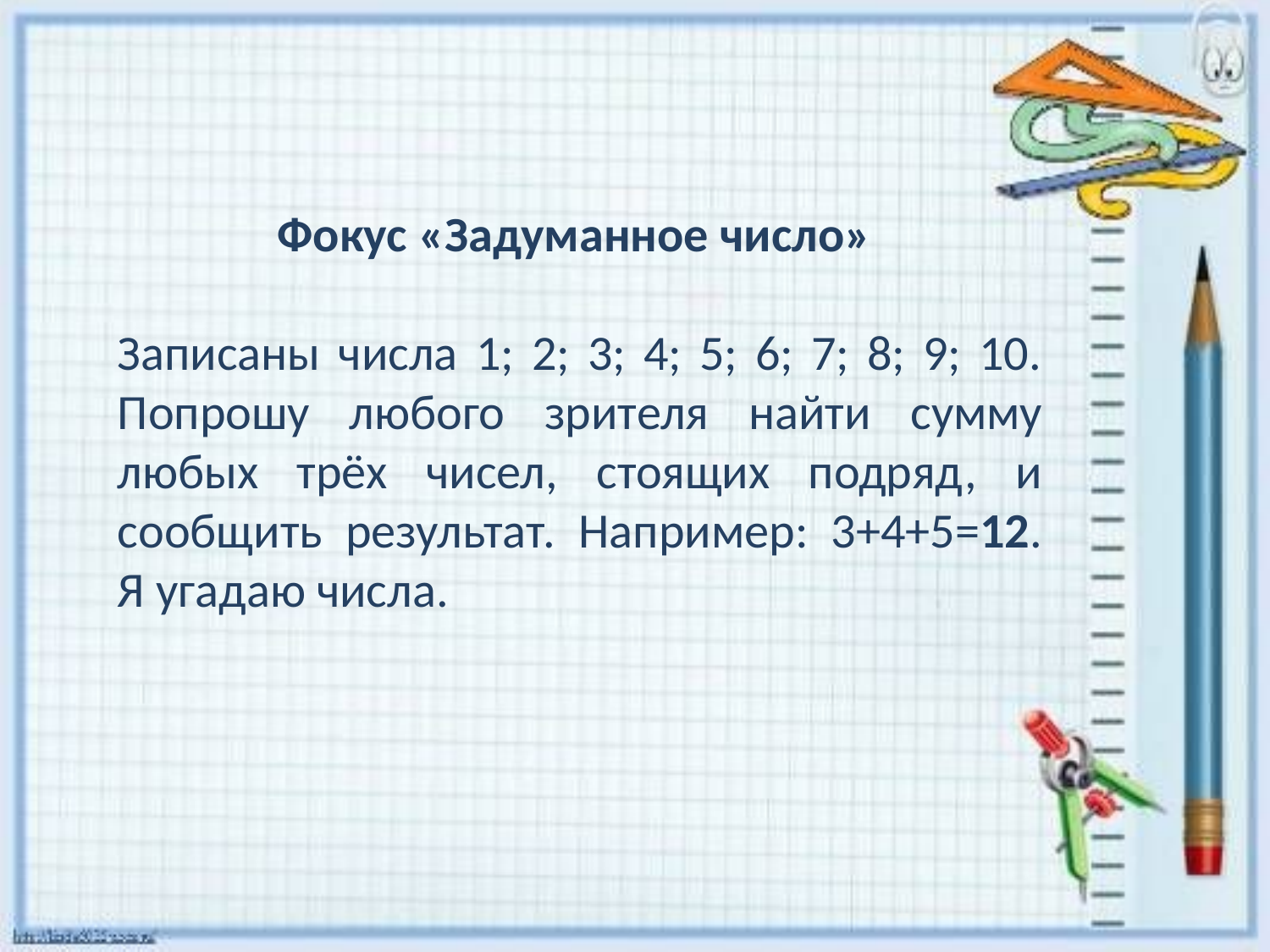

Фокус «Задуманное число»

Записаны числа 1; 2; 3; 4; 5; 6; 7; 8; 9; 10. Попрошу любого зрителя найти сумму любых трёх чисел, стоящих подряд, и сообщить результат. Например: 3+4+5=12. Я угадаю числа.